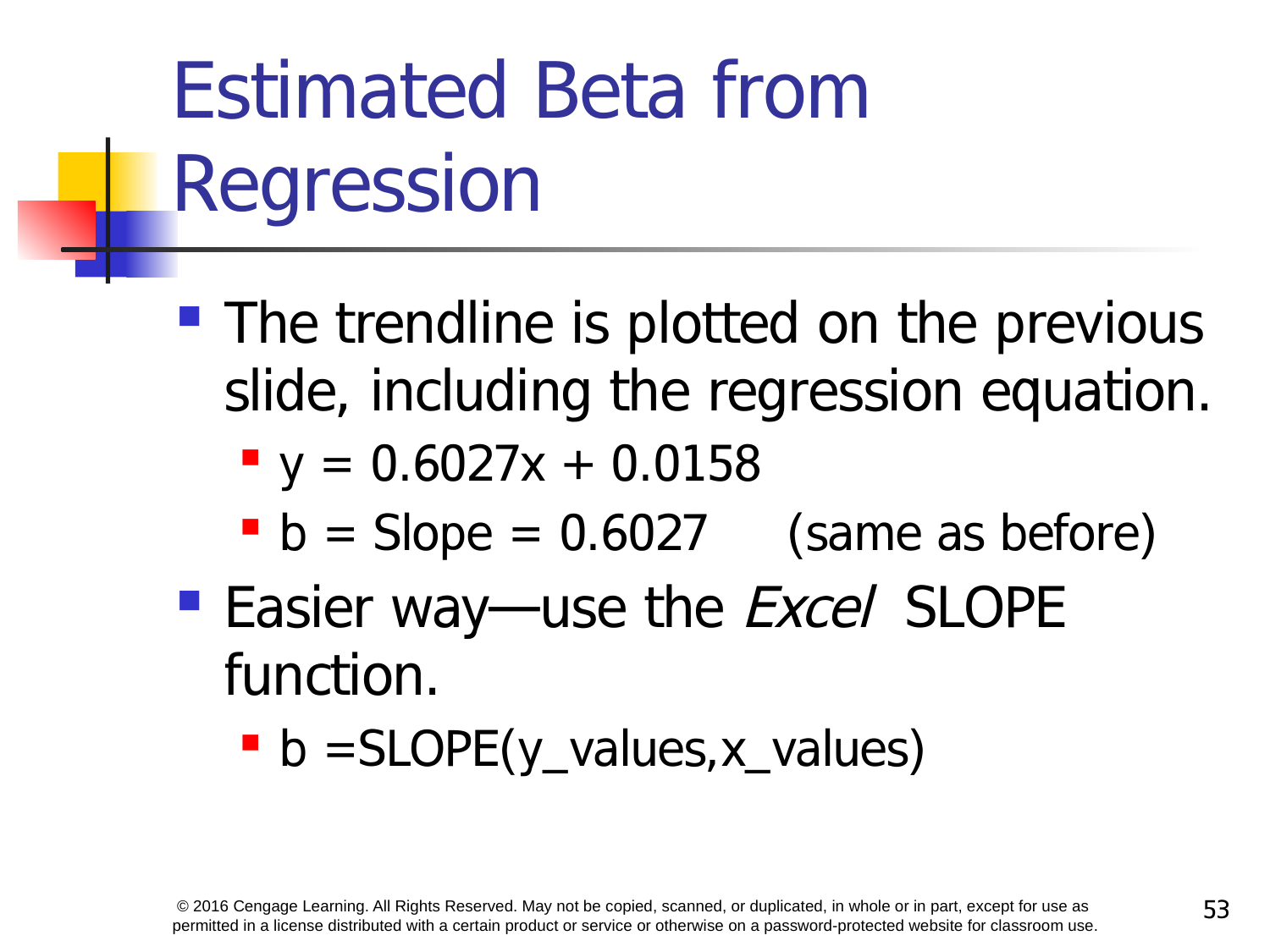

# Estimated Beta from Regression
The trendline is plotted on the previous slide, including the regression equation.
y = 0.6027x + 0.0158
b = Slope = 0.6027	(same as before)
Easier way—use the Excel  SLOPE function.
b =SLOPE(y_values,x_values)
53